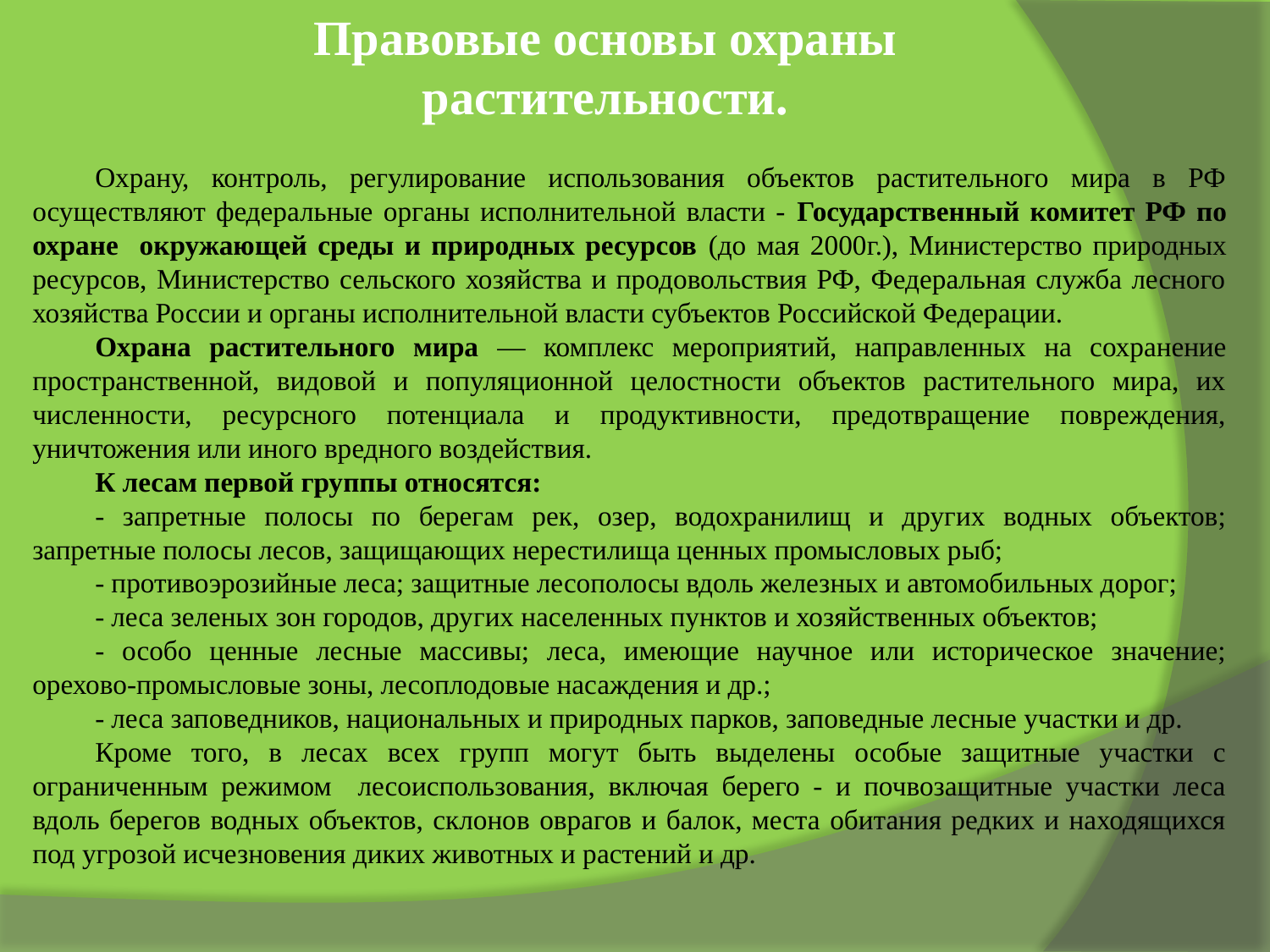

Правовые основы охраны растительности.
Охрану, контроль, регулирование использования объектов растительного мира в РФ осуществляют федеральные органы исполнительной власти - Государственный комитет РФ по охране  окружающей среды и природных ресурсов (до мая 2000г.), Министерство природных ресурсов, Министерство сельского хозяйства и продовольствия РФ, Федеральная служба лесного хозяйства России и органы исполнительной власти субъектов Российской Федерации.
Охрана растительного мира — комплекс мероприятий, направленных на сохранение пространственной, видовой и популяционной целостности объектов растительного мира, их численности, ресурсного потенциала и продуктивности, предотвращение повреждения, уничтожения или иного вредного воздействия.
К лесам первой группы относятся:
- запретные полосы по берегам рек, озер, водохранилищ и других водных объектов; запретные полосы лесов, защищающих нерестилища ценных промысловых рыб;
- противоэрозийные леса; защитные лесополосы вдоль железных и автомобильных дорог;
- леса зеленых зон городов, других населенных пунктов и хозяйственных объектов;
- особо ценные лесные массивы; леса, имеющие научное или историческое значение; орехово-промысловые зоны, лесоплодовые насаждения и др.;
- леса заповедников, национальных и природных парков, заповедные лесные участки и др.
Кроме того, в лесах всех групп могут быть выделены особые защитные участки с ограниченным режимом  лесоиспользования, включая берего - и почвозащитные участки леса вдоль берегов водных объектов, склонов оврагов и балок, места обитания редких и находящихся под угрозой исчезновения диких животных и растений и др.